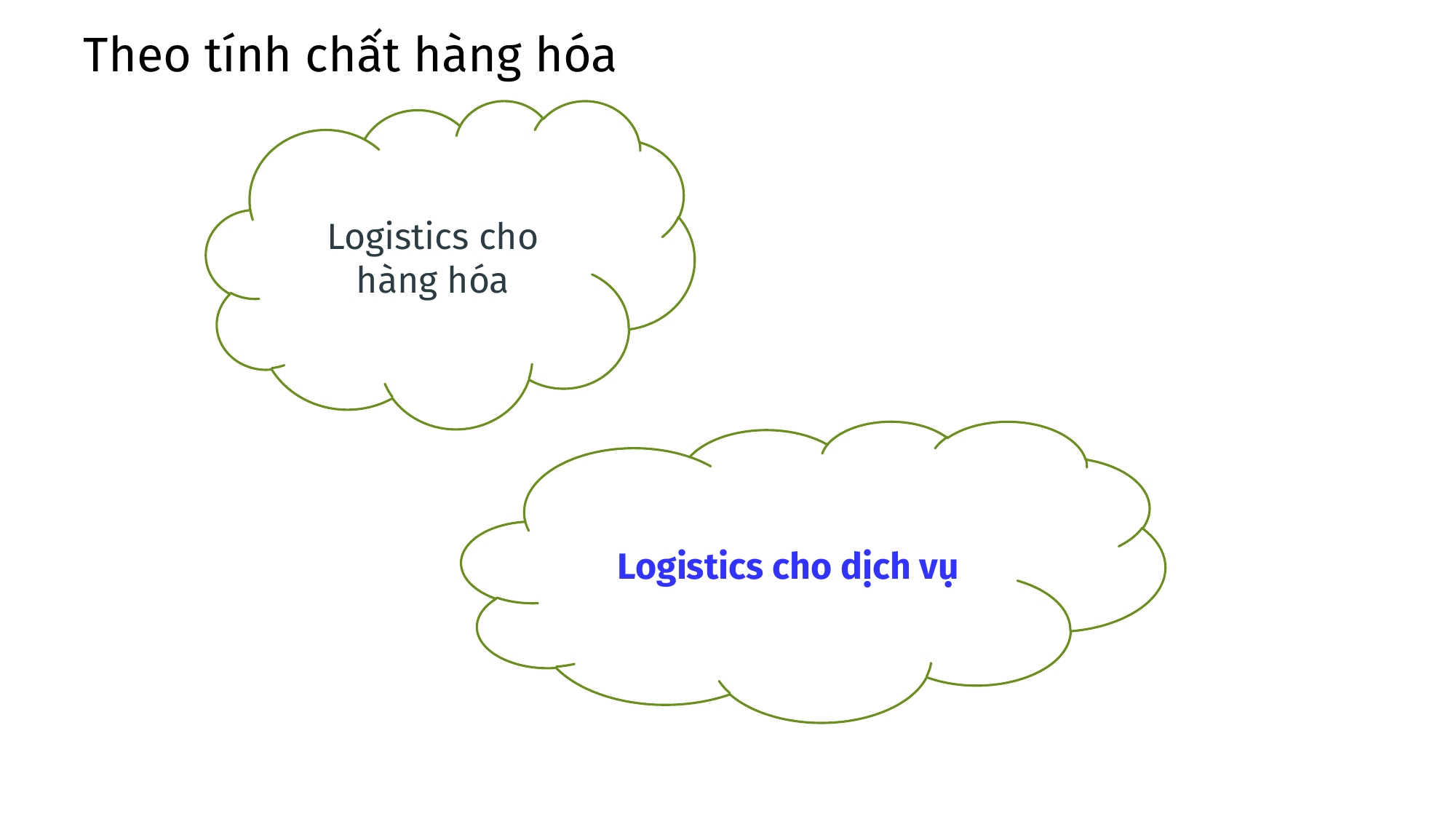

Theo tính chất hàng hóa
Logistics cho hàng hóa
Logistics cho dịch vụ